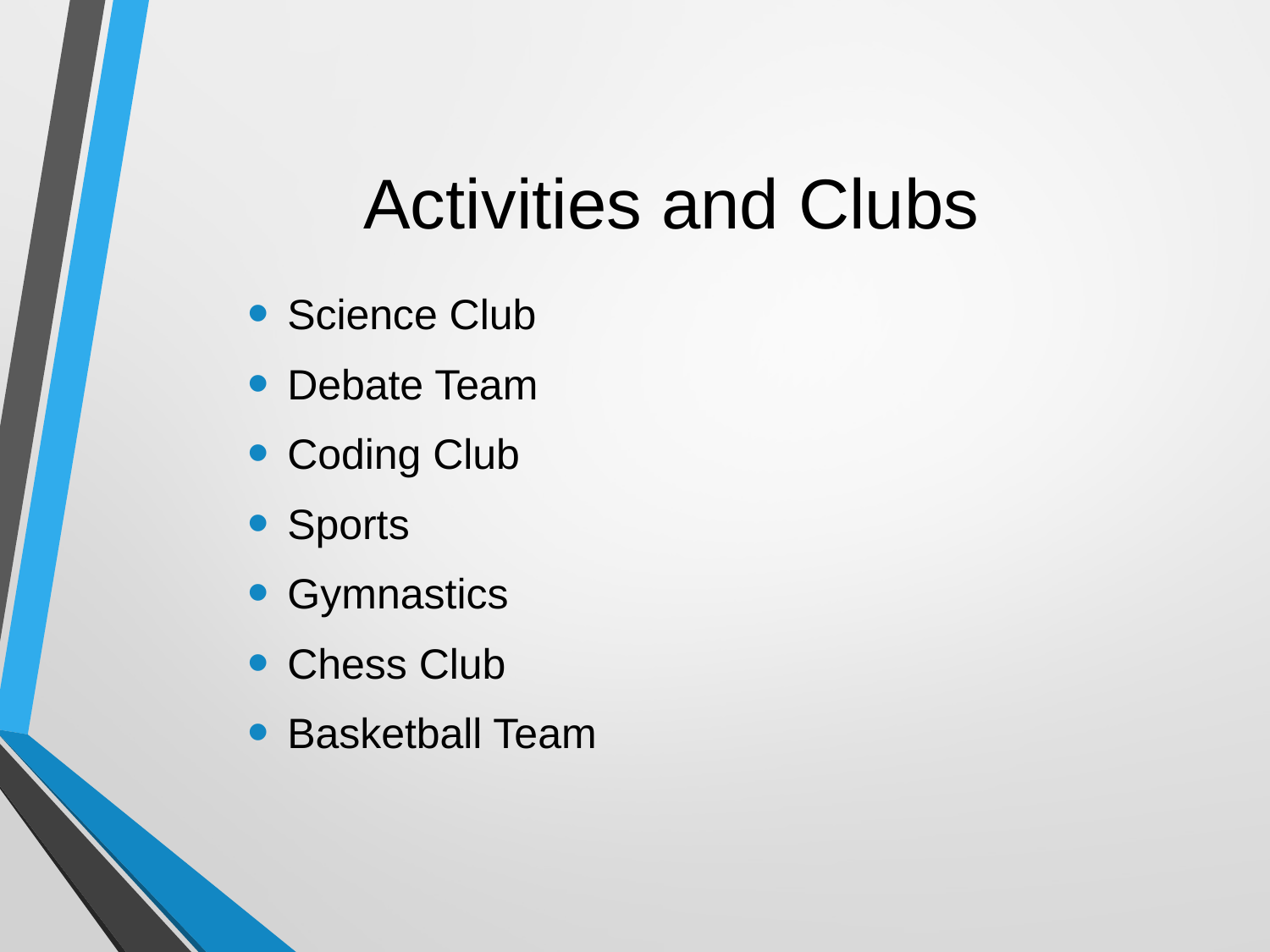

# Activities and Clubs
Science Club
Debate Team
Coding Club
Sports
Gymnastics
Chess Club
Basketball Team